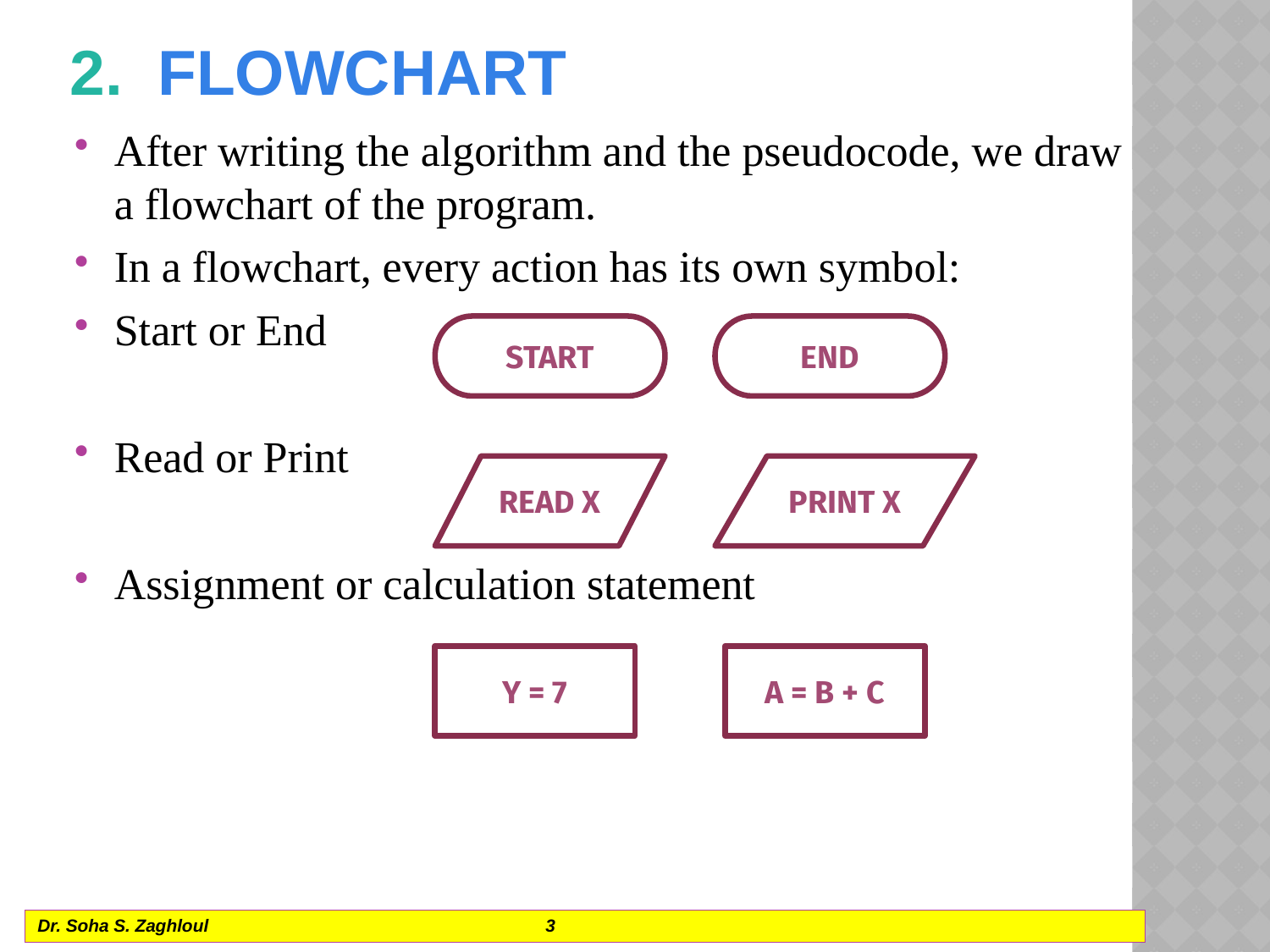

# 2.  flowchart
After writing the algorithm and the pseudocode, we draw a flowchart of the program.
In a flowchart, every action has its own symbol:
Start or End

Read or Print

Assignment or calculation statement
START
END
READ X
PRINT X
Y = 7
A = B + C
Dr. Soha S. Zaghloul			3
©1992-2013 by Pearson Education, Inc. All Rights Reserved.